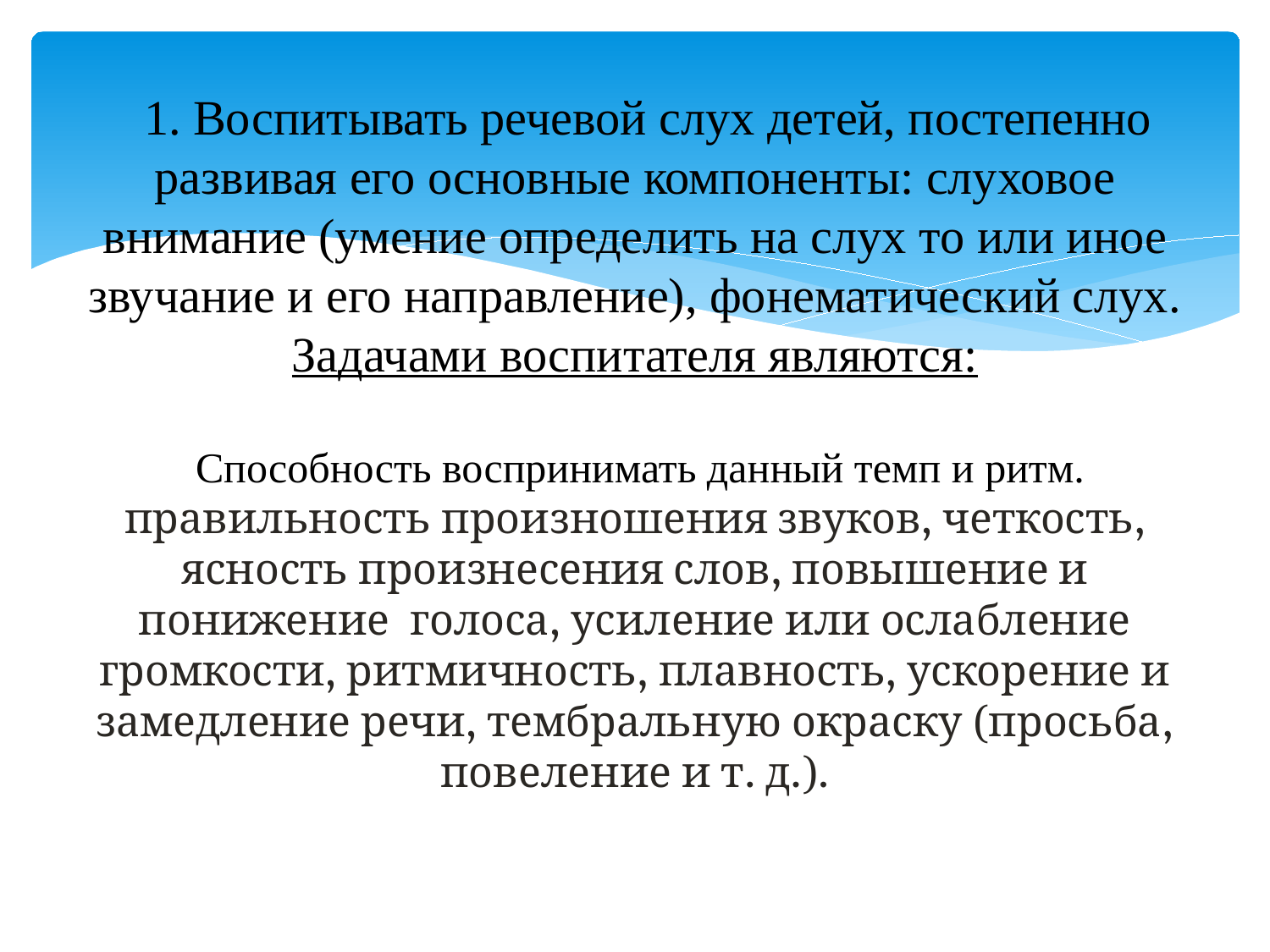

# 1. Воспитывать речевой слух детей, постепенно развивая его основные компоненты: слуховое внимание (умение определить на слух то или иное звучание и его направление), фонематический слух. Задачами воспитателя являются: Способность воспринимать данный темп и ритм. правильность произношения звуков, четкость, ясность произнесения слов, повышение и понижение  голоса, усиление или ослабление громкости, ритмичность, плавность, ускорение и замедление речи, тембральную окраску (просьба, повеление и т. д.).